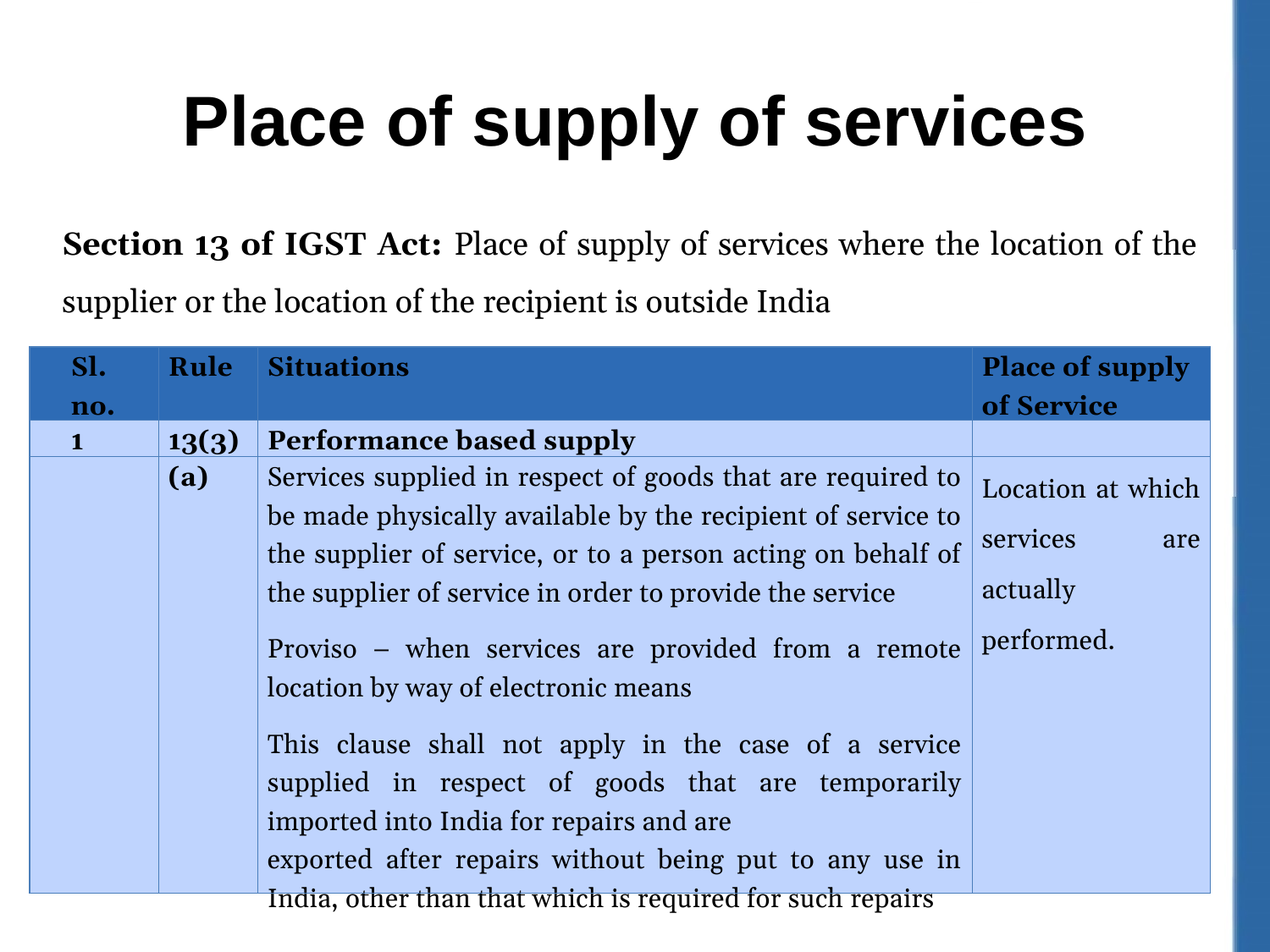

# Place of supply of services
Section 13 of IGST Act: Place of supply of services where the location of the supplier or the location of the recipient is outside India
| Sl. no. | Rule | Situations | Place of supply of Service |
| --- | --- | --- | --- |
| 1 | 13(3) | Performance based supply |  |
|  | (a) | Services supplied in respect of goods that are required to be made physically available by the recipient of service to the supplier of service, or to a person acting on behalf of the supplier of service in order to provide the service Proviso – when services are provided from a remote location by way of electronic means This clause shall not apply in the case of a service supplied in respect of goods that are temporarily imported into India for repairs and are exported after repairs without being put to any use in India, other than that which is required for such repairs | Location at which services are actually performed. |